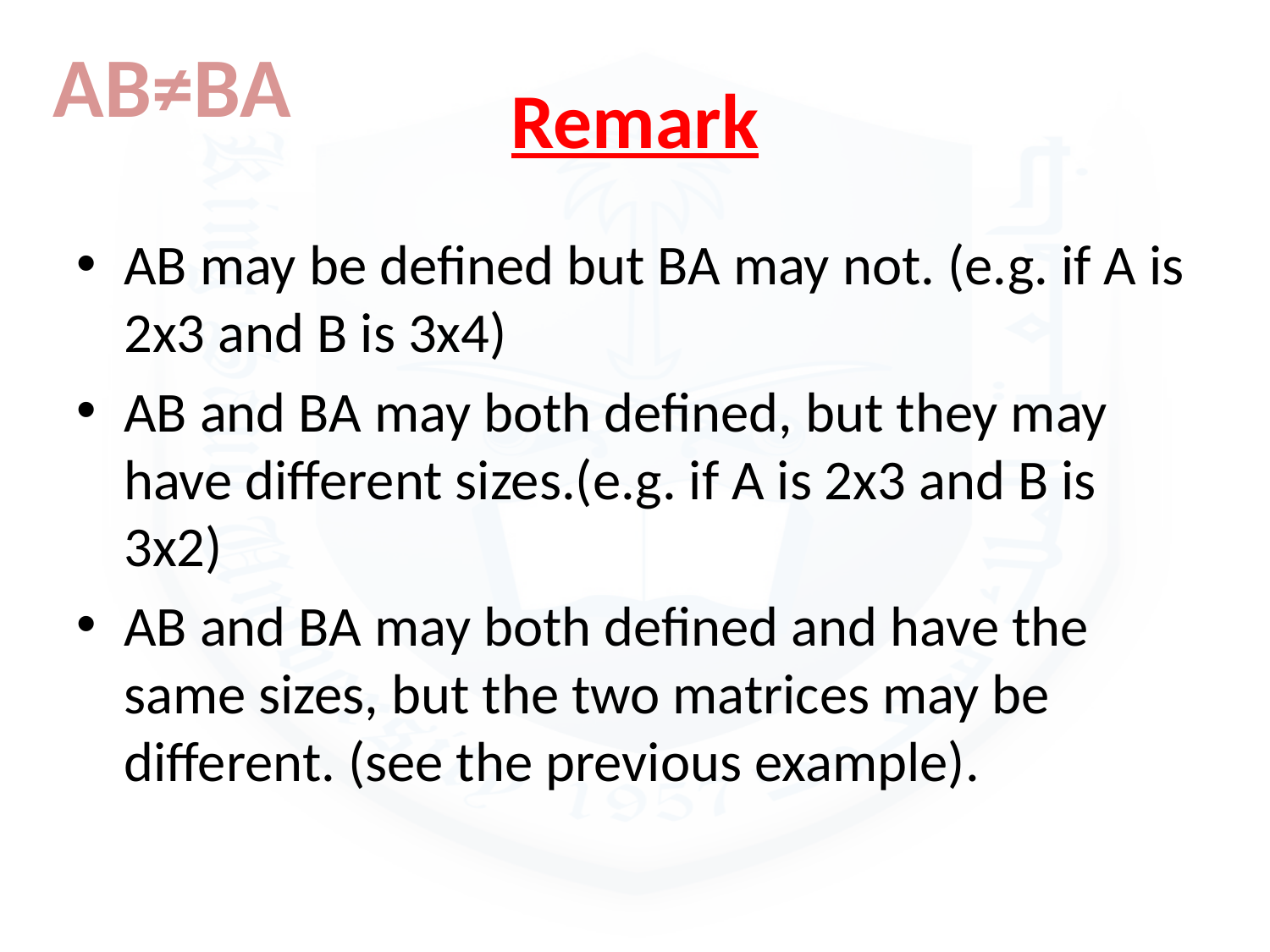

AB≠BA
# Remark
AB may be defined but BA may not. (e.g. if A is 2x3 and B is 3x4)
AB and BA may both defined, but they may have different sizes.(e.g. if A is 2x3 and B is 3x2)
AB and BA may both defined and have the same sizes, but the two matrices may be different. (see the previous example).